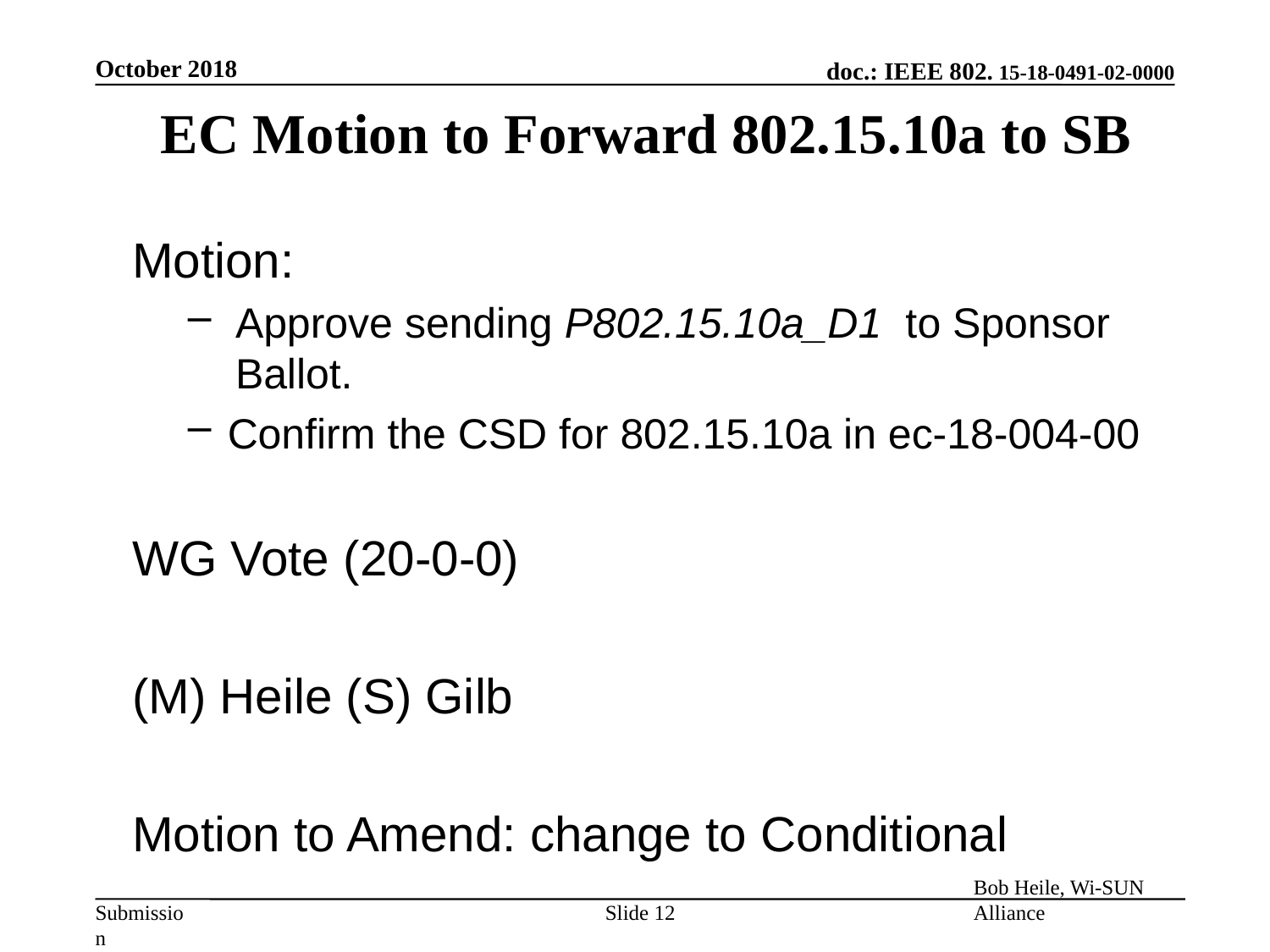

October 2018
EC Motion to Forward 802.15.10a to SB
Motion:
Approve sending P802.15.10a_D1  to Sponsor Ballot.
Confirm the CSD for 802.15.10a in ec-18-004-00

WG Vote (20-0-0)

(M) Heile (S) Gilb

Motion to Amend: change to Conditional
Slide 12
Bob Heile, Wi-SUN Alliance